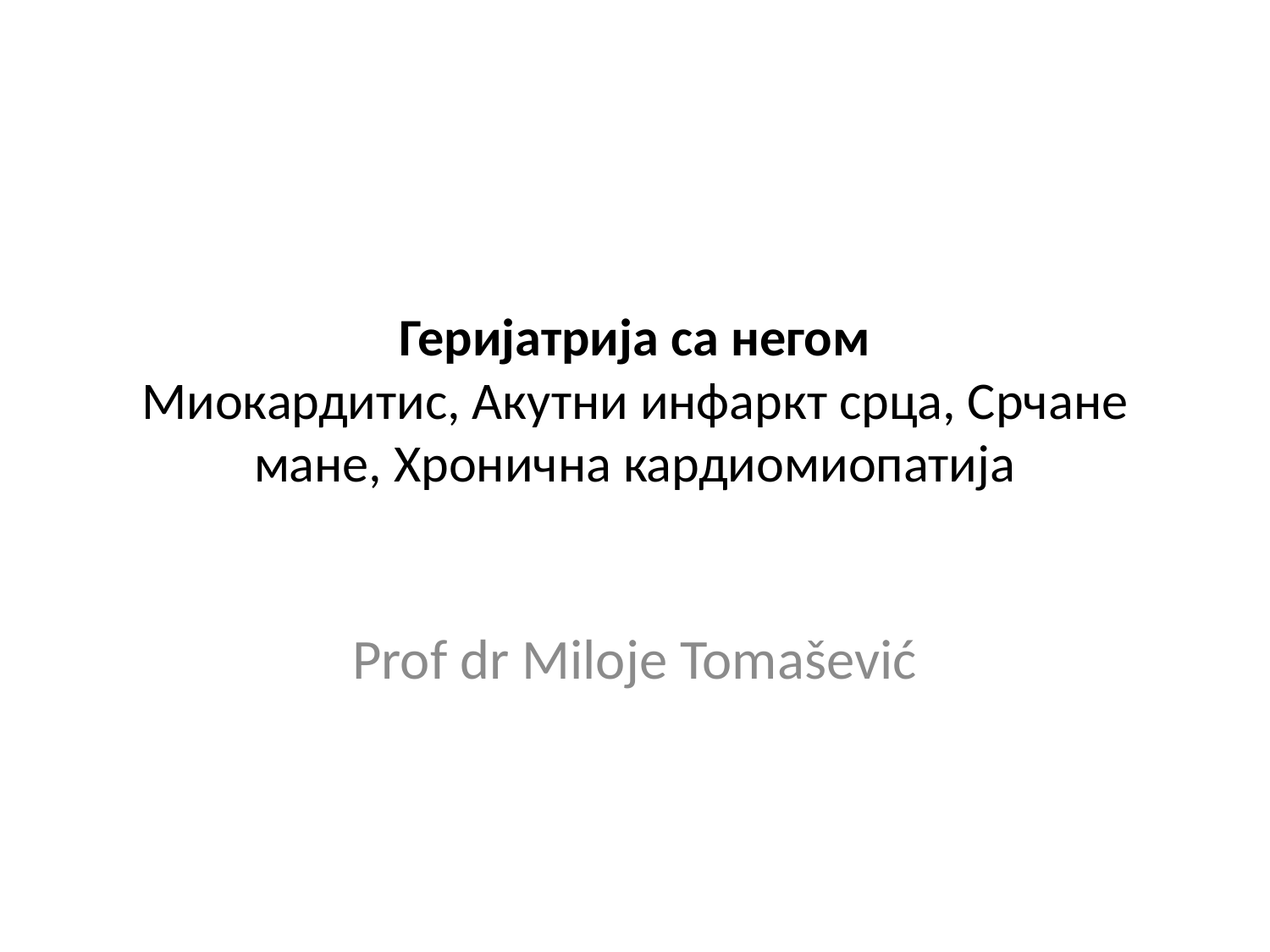

# Геријатрија са негом Миокардитис, Акутни инфаркт срца, Срчане мане, Хронична кардиомиопатија
Prof dr Miloje Tomašević